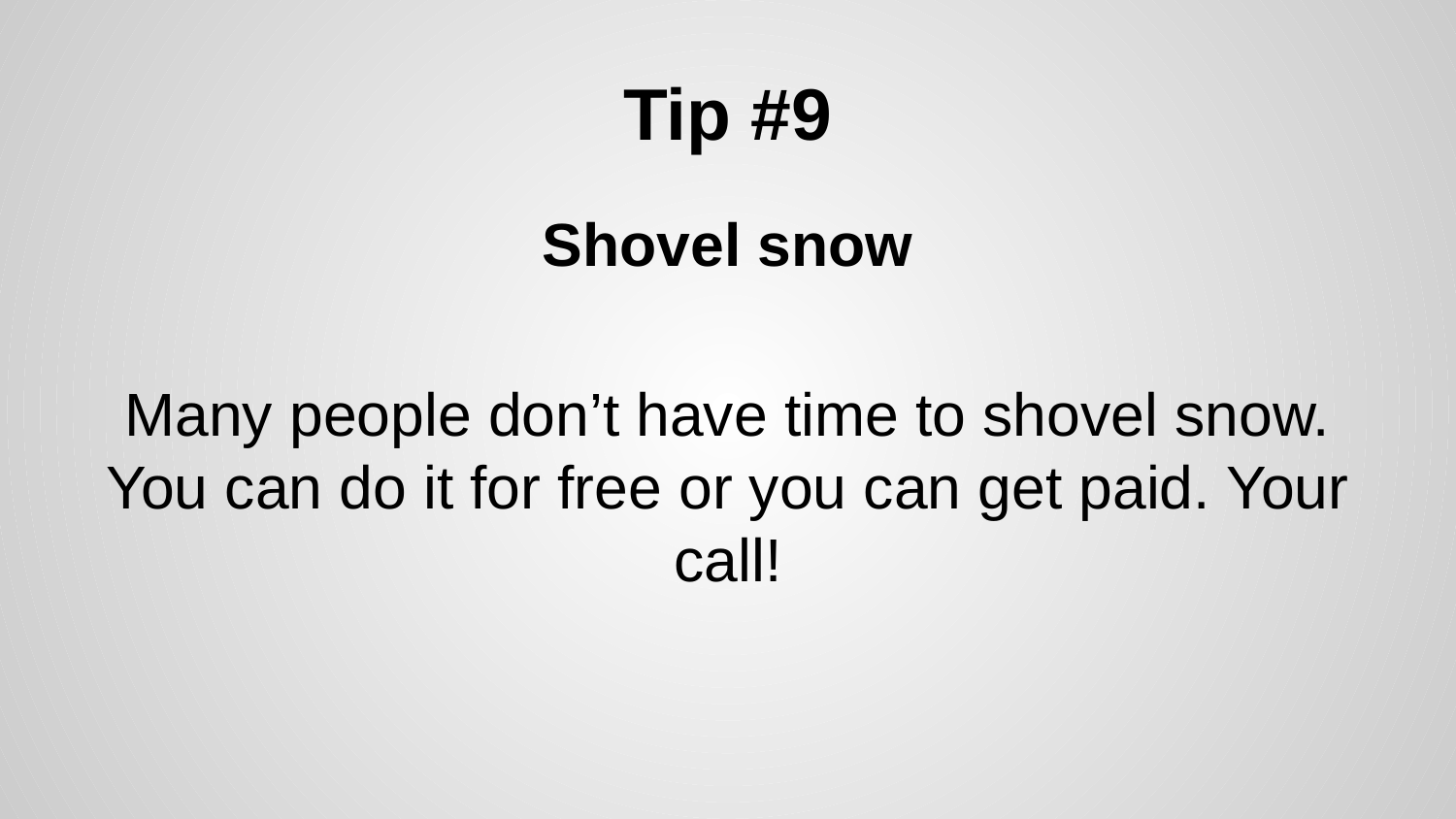

# Tip #9
Shovel snow

Many people don’t have time to shovel snow. You can do it for free or you can get paid. Your call!

.